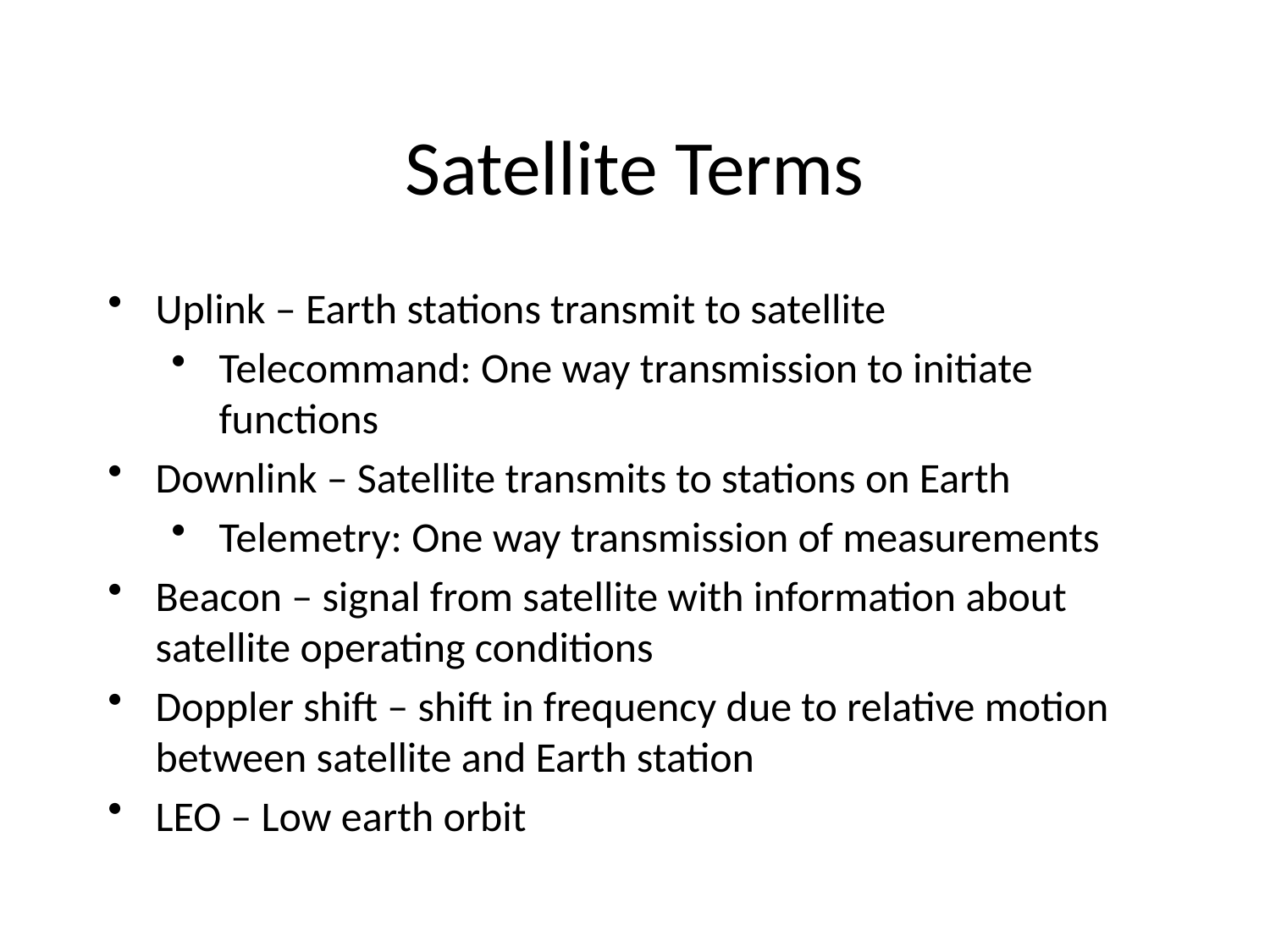

Satellite Terms
Uplink – Earth stations transmit to satellite
Telecommand: One way transmission to initiate functions
Downlink – Satellite transmits to stations on Earth
Telemetry: One way transmission of measurements
Beacon – signal from satellite with information about satellite operating conditions
Doppler shift – shift in frequency due to relative motion between satellite and Earth station
LEO – Low earth orbit